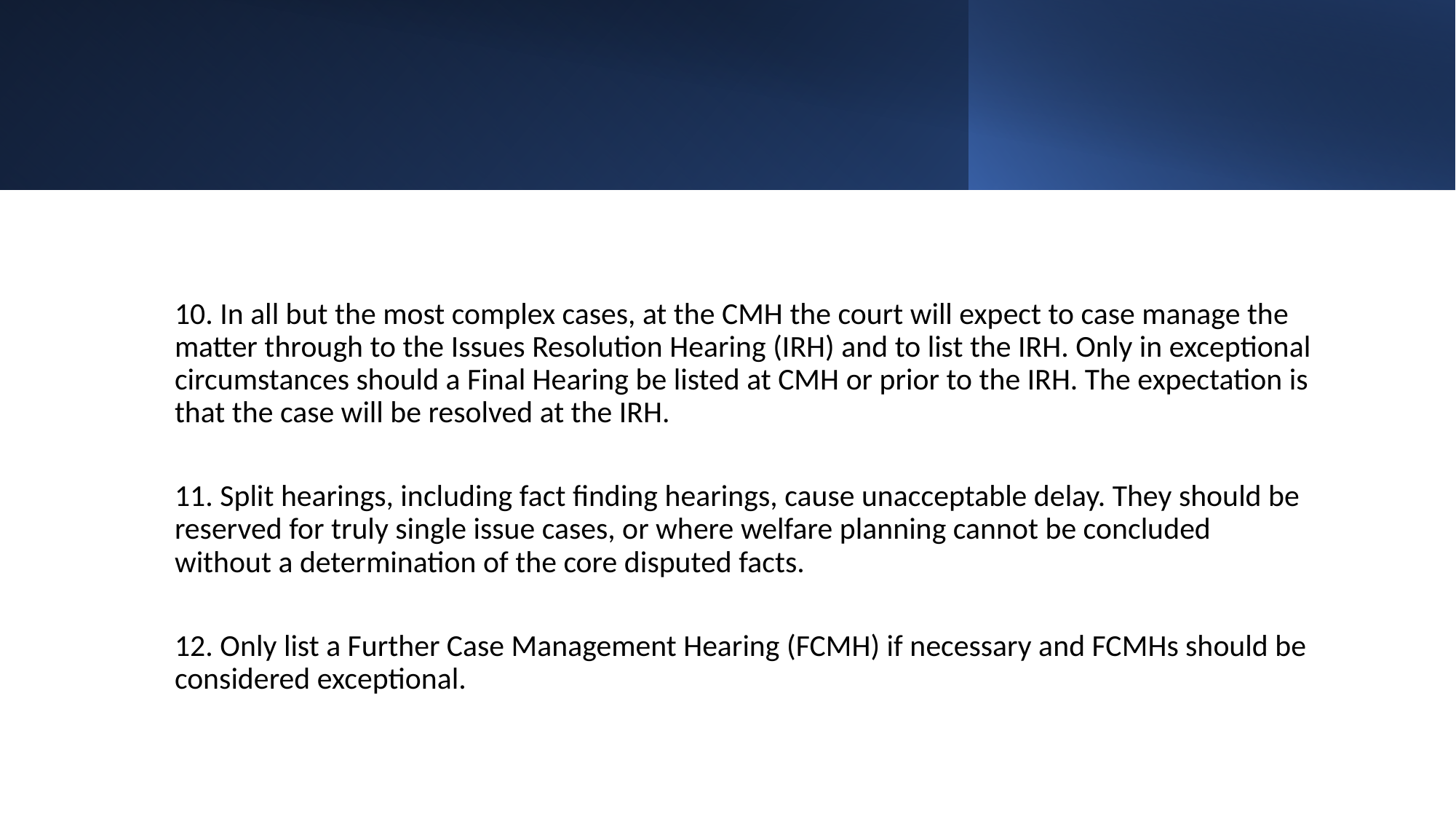

10. In all but the most complex cases, at the CMH the court will expect to case manage the matter through to the Issues Resolution Hearing (IRH) and to list the IRH. Only in exceptional circumstances should a Final Hearing be listed at CMH or prior to the IRH. The expectation is that the case will be resolved at the IRH.

11. Split hearings, including fact finding hearings, cause unacceptable delay. They should be reserved for truly single issue cases, or where welfare planning cannot be concluded without a determination of the core disputed facts.

12. Only list a Further Case Management Hearing (FCMH) if necessary and FCMHs should be considered exceptional.